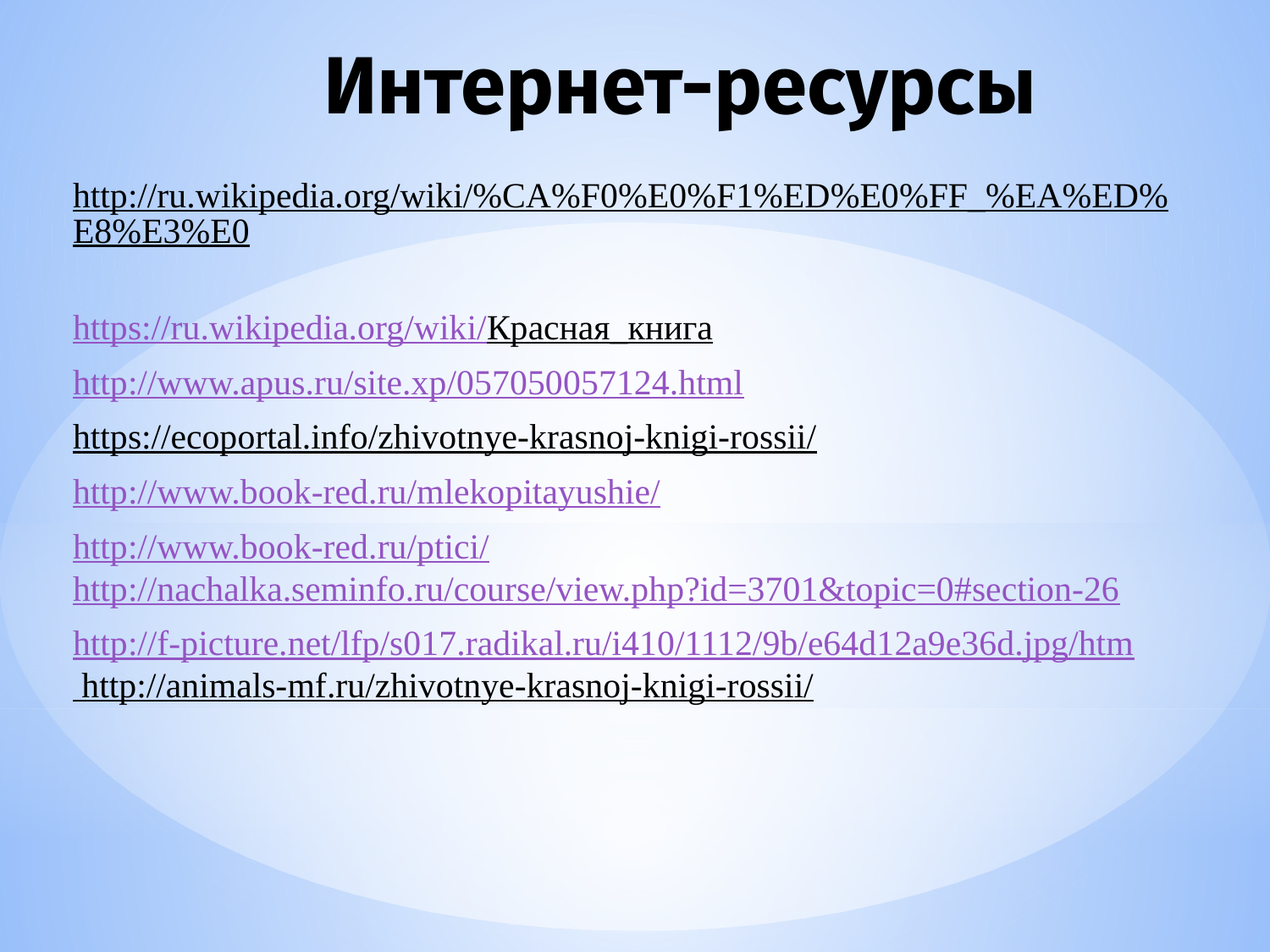

Интернет-ресурсы
http://ru.wikipedia.org/wiki/%CA%F0%E0%F1%ED%E0%FF_%EA%ED%E8%E3%E0
https://ru.wikipedia.org/wiki/Красная_книга
http://www.apus.ru/site.xp/057050057124.html
https://ecoportal.info/zhivotnye-krasnoj-knigi-rossii/
http://www.book-red.ru/mlekopitayushie/
http://www.book-red.ru/ptici/ http://nachalka.seminfo.ru/course/view.php?id=3701&topic=0#section-26
http://f-picture.net/lfp/s017.radikal.ru/i410/1112/9b/e64d12a9e36d.jpg/htm
 http://animals-mf.ru/zhivotnye-krasnoj-knigi-rossii/